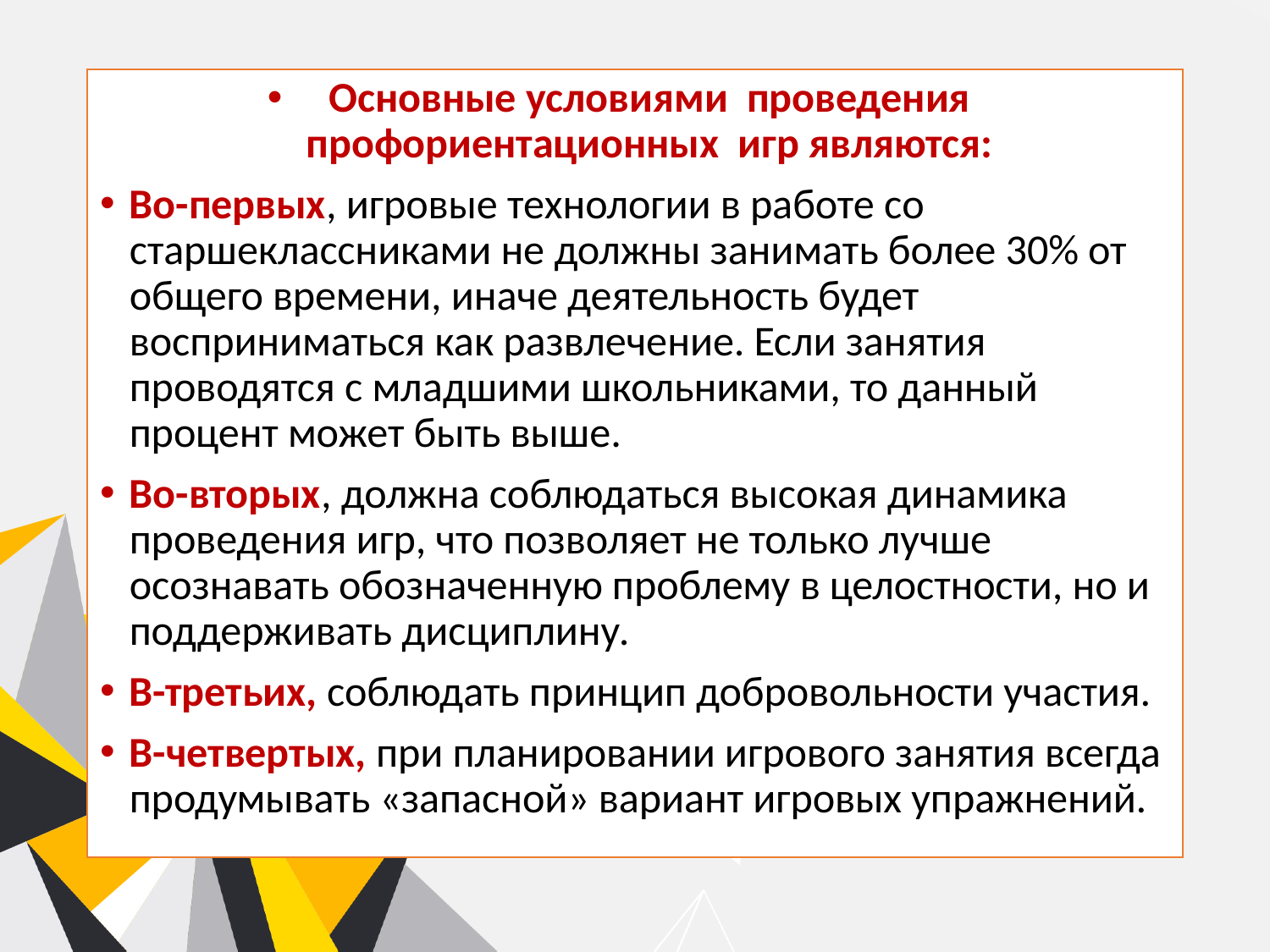

Основные условиями  проведения профориентационных  игр являются:
Во-первых, игровые технологии в работе со старшеклассниками не должны занимать более 30% от общего времени, иначе деятельность будет восприниматься как развлечение. Если занятия проводятся с младшими школьниками, то данный процент может быть выше.
Во-вторых, должна соблюдаться высокая динамика проведения игр, что позволяет не только лучше осознавать обозначенную проблему в целостности, но и поддерживать дисциплину.
В-третьих, соблюдать принцип добровольности участия.
В-четвертых, при планировании игрового занятия всегда продумывать «запасной» вариант игровых упражнений.